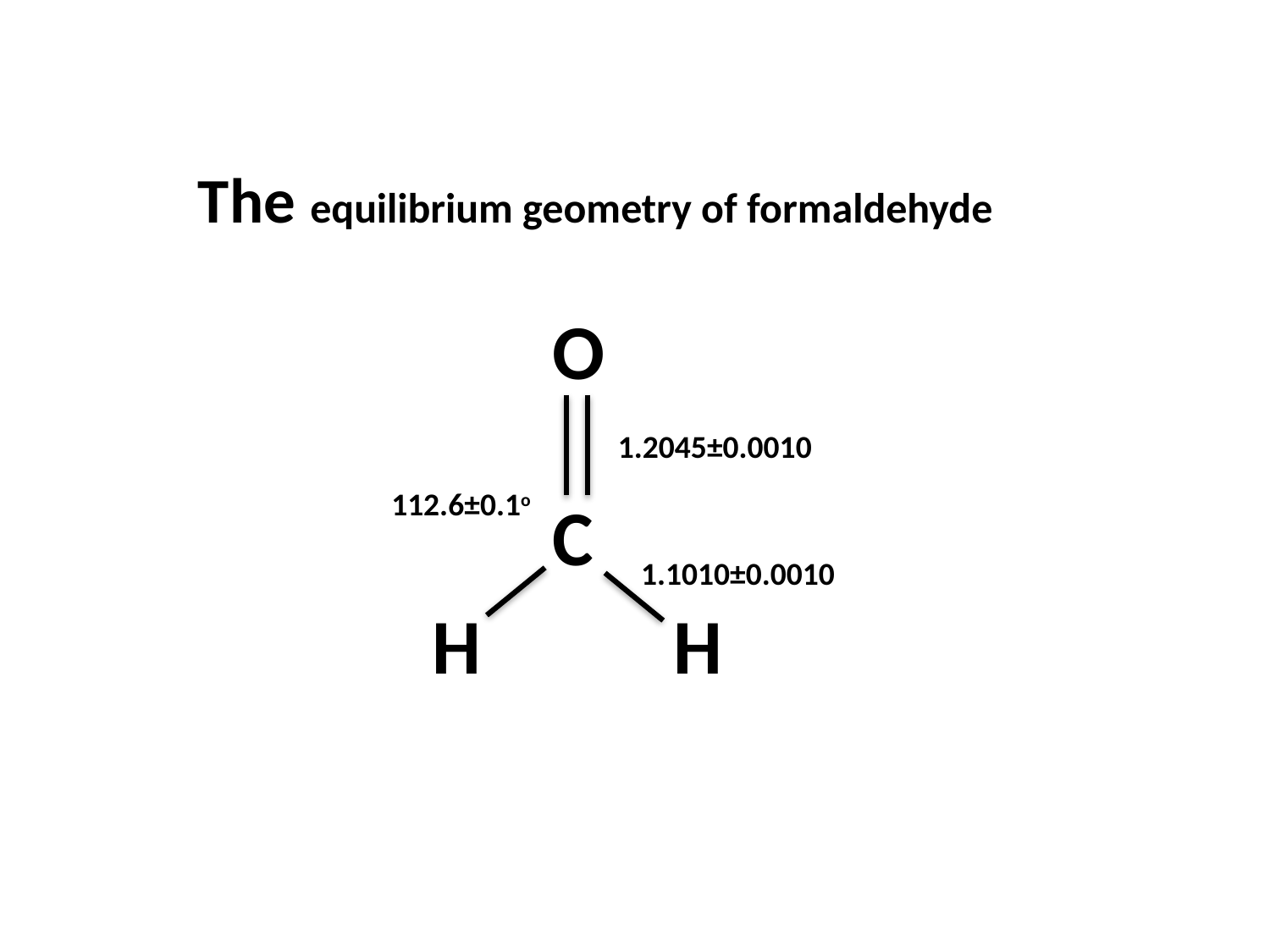

The equilibrium geometry of formaldehyde
O

C
1.2045±0.0010
112.6±0.1o
1.1010±0.0010
H           H